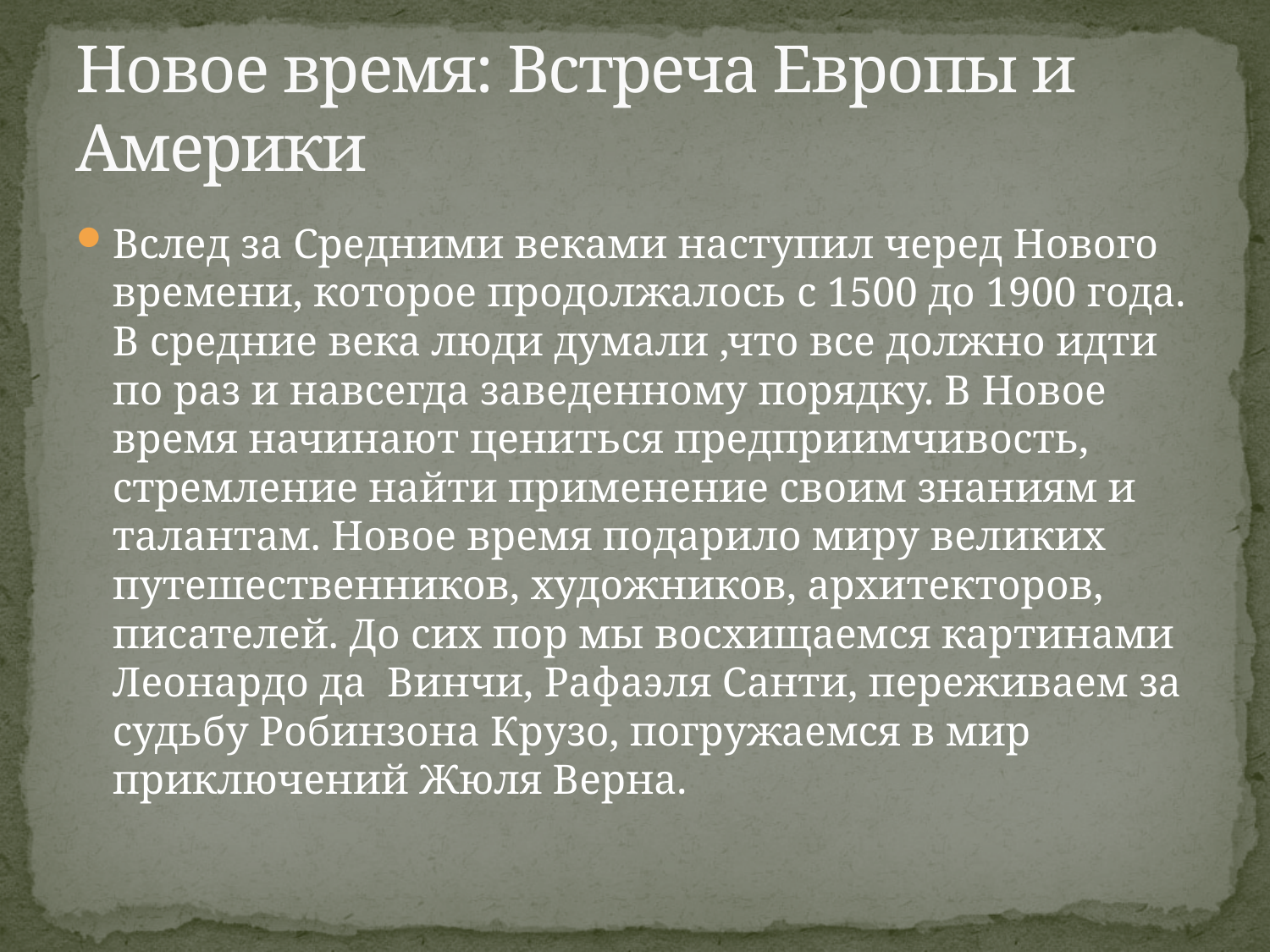

# Новое время: Встреча Европы и Америки
Вслед за Средними веками наступил черед Нового времени, которое продолжалось с 1500 до 1900 года. В средние века люди думали ,что все должно идти по раз и навсегда заведенному порядку. В Новое время начинают цениться предприимчивость, стремление найти применение своим знаниям и талантам. Новое время подарило миру великих путешественников, художников, архитекторов, писателей. До сих пор мы восхищаемся картинами Леонардо да  Винчи, Рафаэля Санти, переживаем за судьбу Робинзона Крузо, погружаемся в мир приключений Жюля Верна.